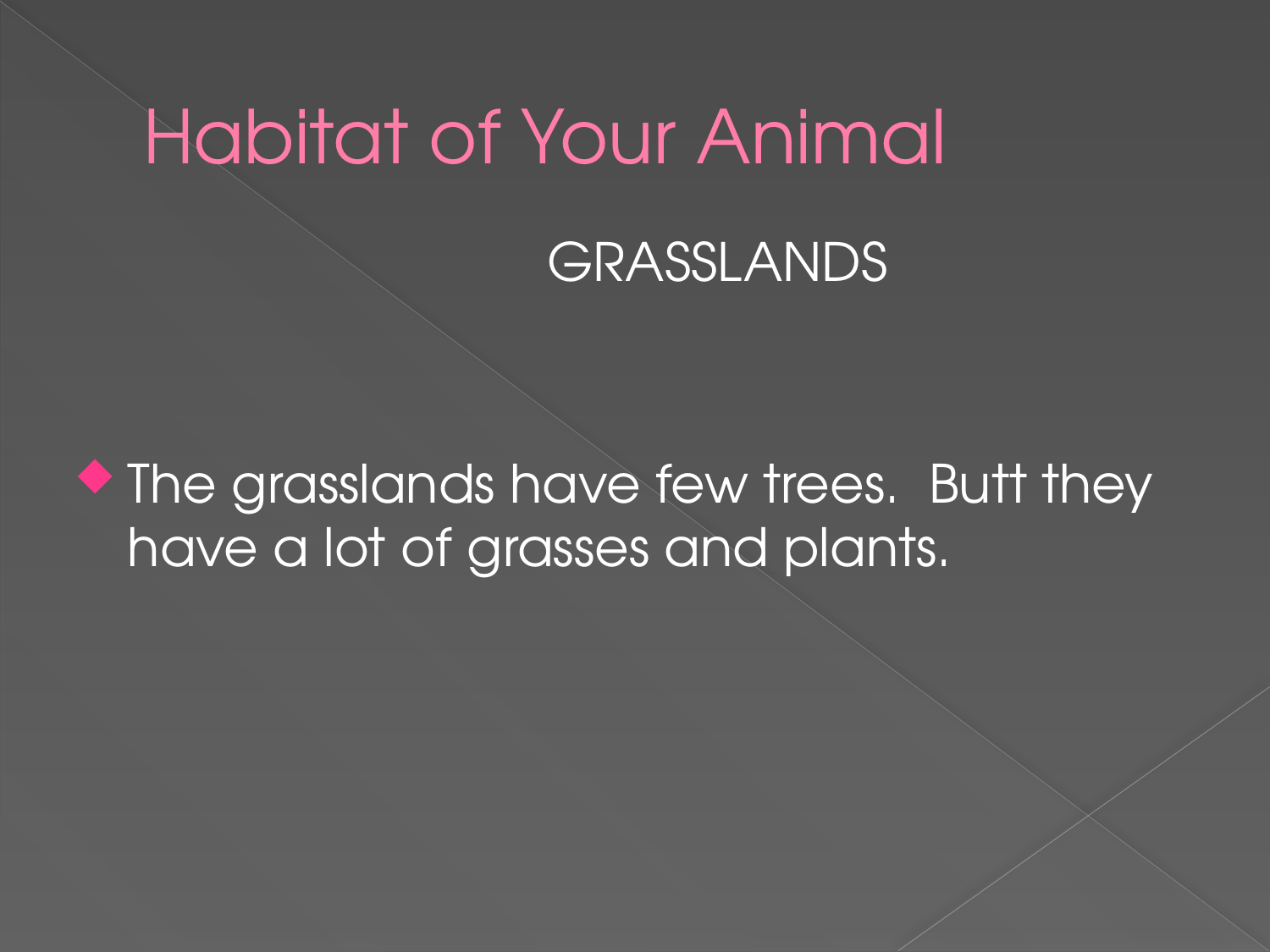

# Habitat of Your Animal
                                 GRASSLANDS

The grasslands have few trees.  Butt they have a lot of grasses and plants.